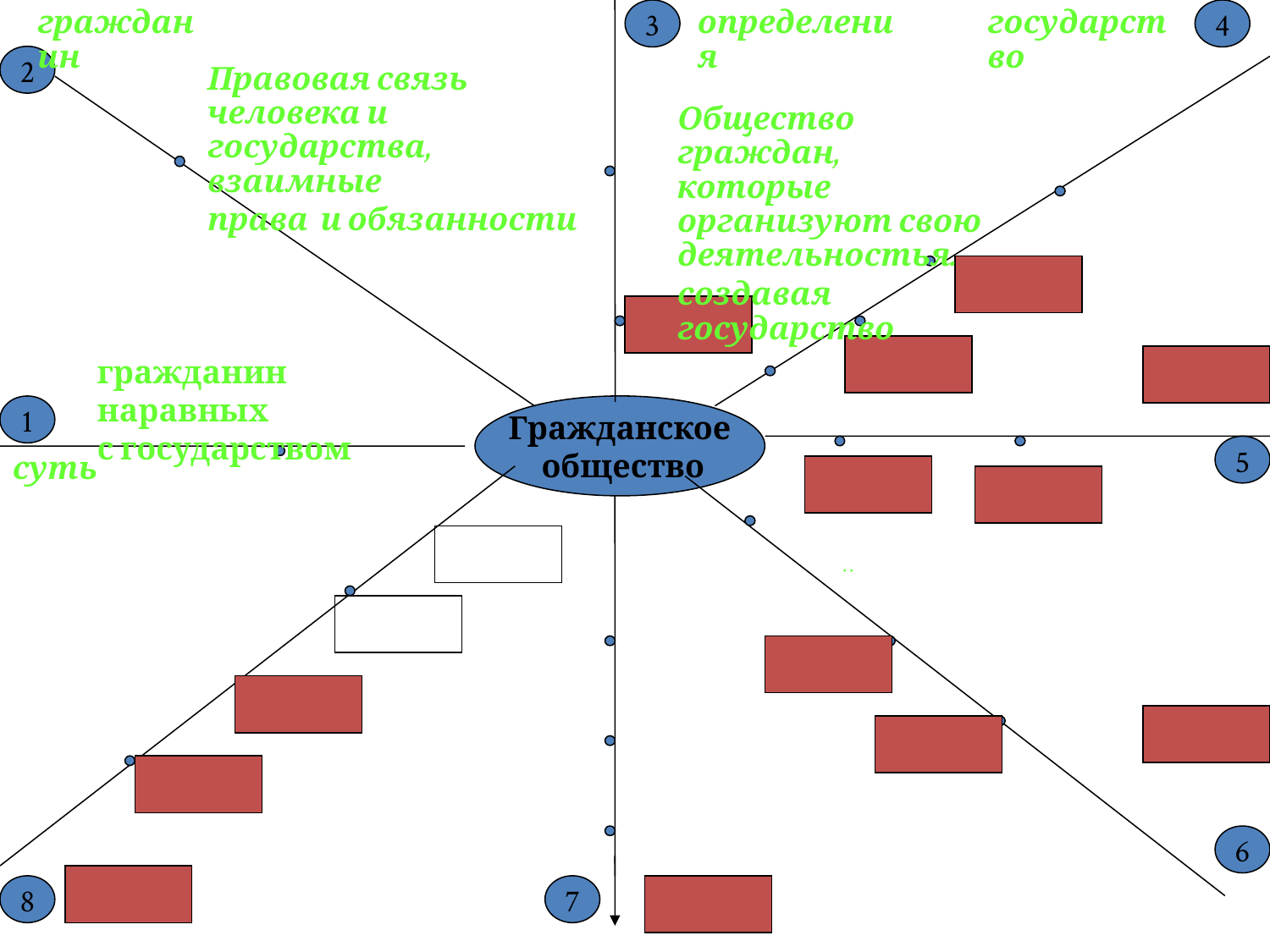

гражданин

3
определения

государство
4

2
Правовая связь человека и государства, взаимные
права  и обязанности

Общество граждан, которые организуют свою деятельностья.
создавая государство

гражданин наравных
с государством

1
Гражданское
 общество

5

суть

:

6

8
7